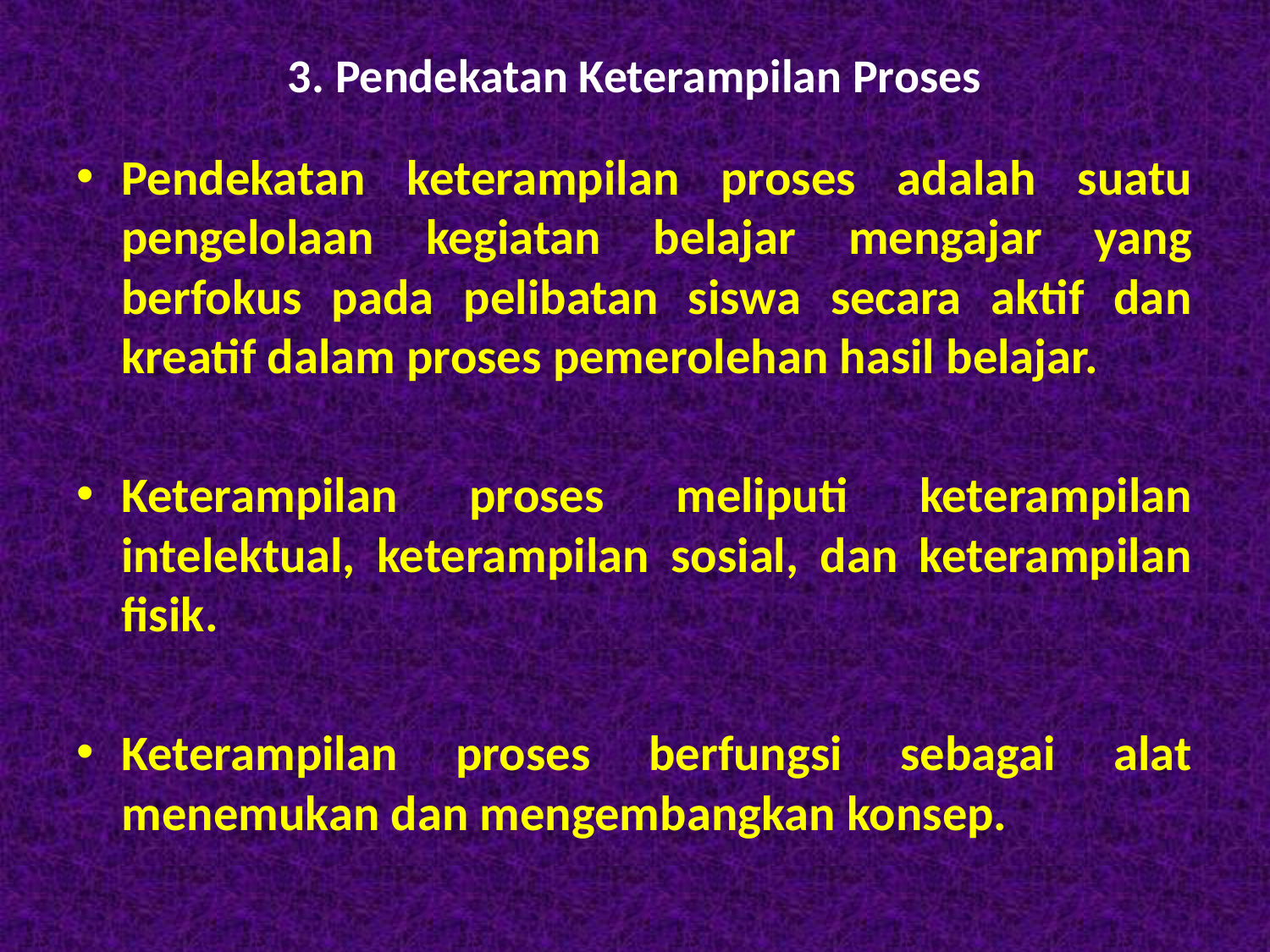

# 3. Pendekatan Keterampilan Proses
Pendekatan keterampilan proses adalah suatu pengelolaan kegiatan belajar mengajar yang berfokus pada pelibatan siswa secara aktif dan kreatif dalam proses pemerolehan hasil belajar.

Keterampilan proses meliputi keterampilan intelektual, keterampilan sosial, dan keterampilan fisik.

Keterampilan proses berfungsi sebagai alat menemukan dan mengembangkan konsep.